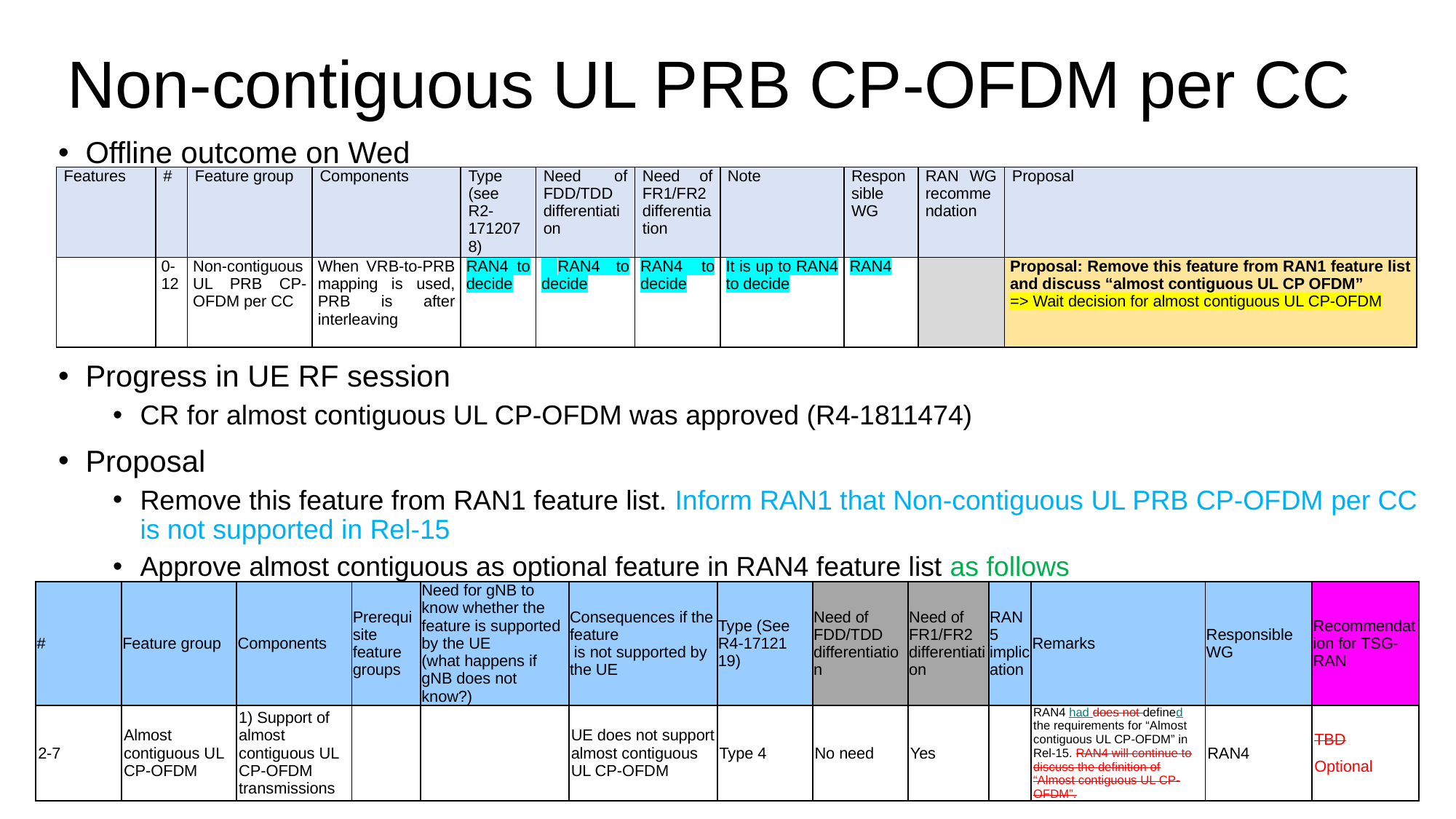

# Non-contiguous UL PRB CP-OFDM per CC
Offline outcome on Wed

Progress in UE RF session
CR for almost contiguous UL CP-OFDM was approved (R4-1811474)
Proposal
Remove this feature from RAN1 feature list. Inform RAN1 that Non-contiguous UL PRB CP-OFDM per CC is not supported in Rel-15
Approve almost contiguous as optional feature in RAN4 feature list as follows

| Features | # | Feature group | Components | Type (see R2-1712078) | Need of FDD/TDD differentiation | Need of FR1/FR2 differentiation | Note | Responsible WG | RAN WG recommendation | Proposal |
| --- | --- | --- | --- | --- | --- | --- | --- | --- | --- | --- |
|  | 0-12 | Non-contiguous UL PRB CP-OFDM per CC | When VRB-to-PRB mapping is used, PRB is after interleaving | RAN4 to decide | RAN4 to decide | RAN4 to decide | It is up to RAN4 to decide | RAN4 |  | Proposal: Remove this feature from RAN1 feature list and discuss “almost contiguous UL CP OFDM” => Wait decision for almost contiguous UL CP-OFDM |
| # | Feature group | Components | Prerequisite feature groups | Need for gNB to know whether the feature is supported by the UE (what happens if gNB does not know?) | Consequences if the feature is not supported by the UE | Type (See R4-17121 19) | Need of FDD/TDD differentiation | Need of FR1/FR2 differentiation | RAN5 implication | Remarks | Responsible WG | Recommendation for TSG-RAN |
| --- | --- | --- | --- | --- | --- | --- | --- | --- | --- | --- | --- | --- |
| 2-7 | Almost contiguous UL CP-OFDM | 1) Support of almost contiguous UL CP-OFDM transmissions |  |  | UE does not support almost contiguous UL CP-OFDM | Type 4 | No need | Yes |  | RAN4 had does not defined the requirements for “Almost contiguous UL CP-OFDM” in Rel-15. RAN4 will continue to discuss the definition of “Almost contiguous UL CP-OFDM”. | RAN4 | TBD Optional |